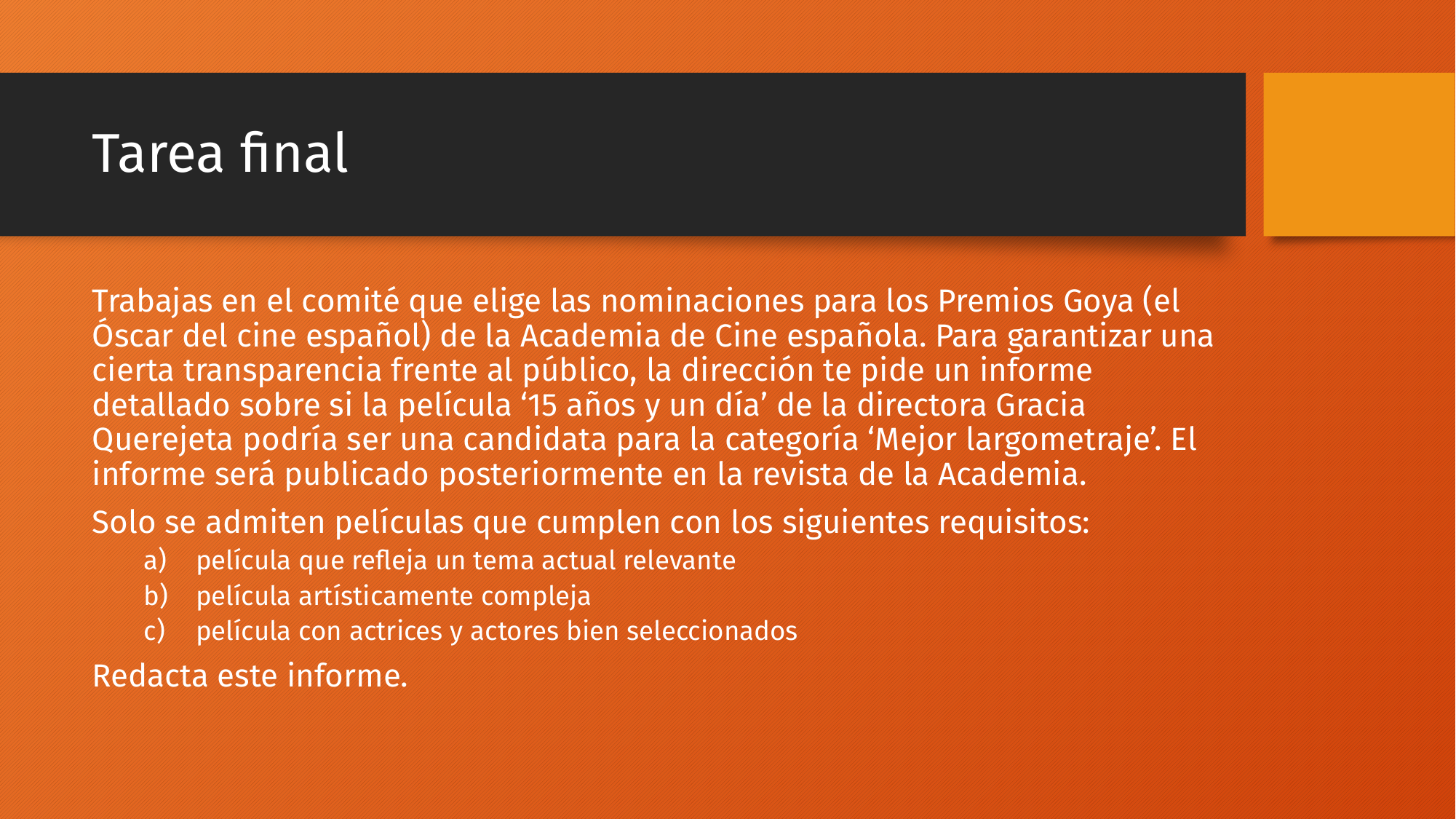

# Tarea final
Trabajas en el comité que elige las nominaciones para los Premios Goya (el Óscar del cine español) de la Academia de Cine española. Para garantizar una cierta transparencia frente al público, la dirección te pide un informe detallado sobre si la película ‘15 años y un día’ de la directora Gracia Querejeta podría ser una candidata para la categoría ‘Mejor largometraje’. El informe será publicado posteriormente en la revista de la Academia.
Solo se admiten películas que cumplen con los siguientes requisitos:
película que refleja un tema actual relevante
película artísticamente compleja
película con actrices y actores bien seleccionados
Redacta este informe.